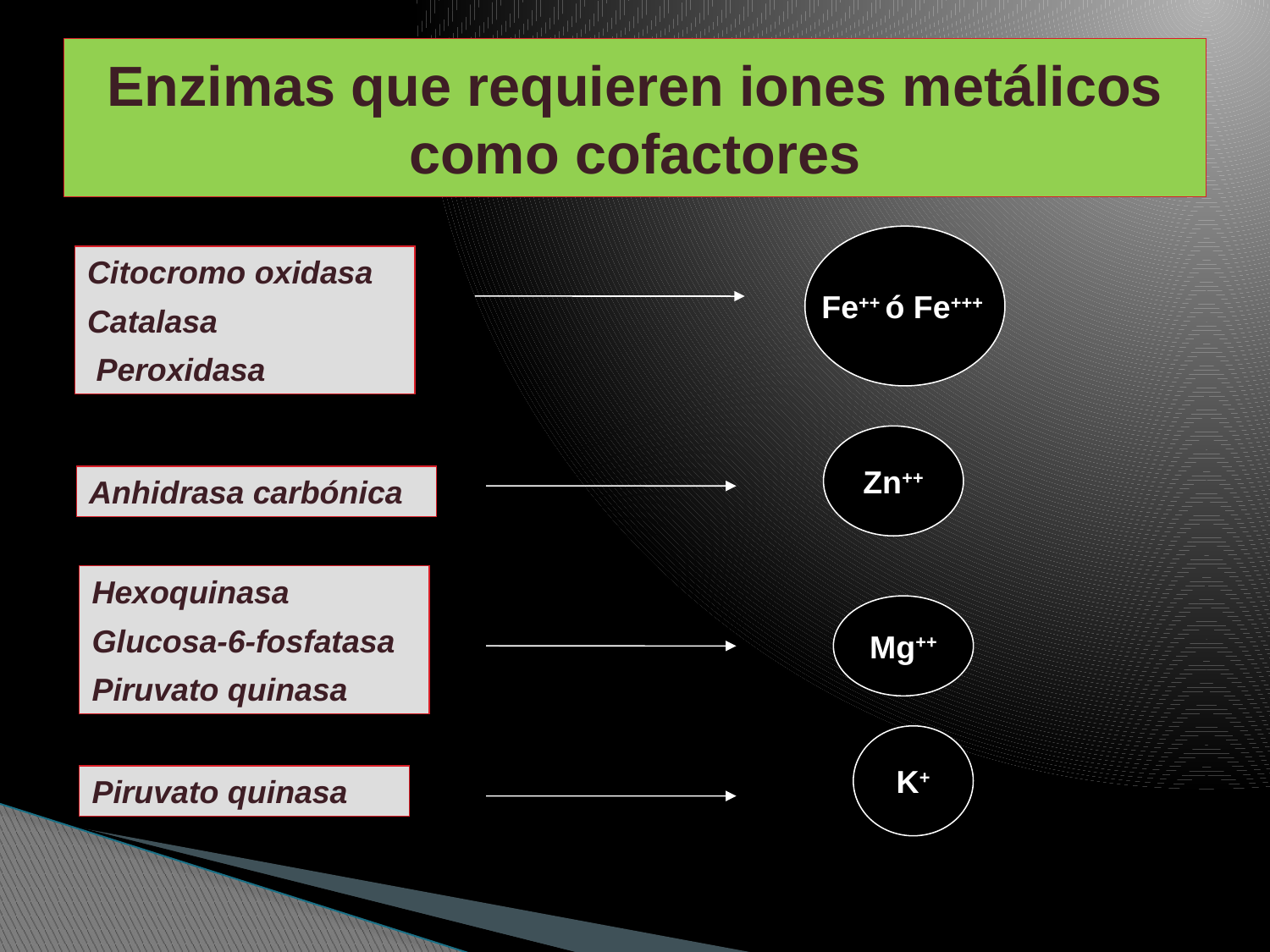

# Enzimas que requieren iones metálicos como cofactores
Fe++ ó Fe+++
Citocromo oxidasa
Catalasa
 Peroxidasa

Zn++
Anhidrasa carbónica

Hexoquinasa
Glucosa-6-fosfatasa
Piruvato quinasa
Mg++

K+
Piruvato quinasa